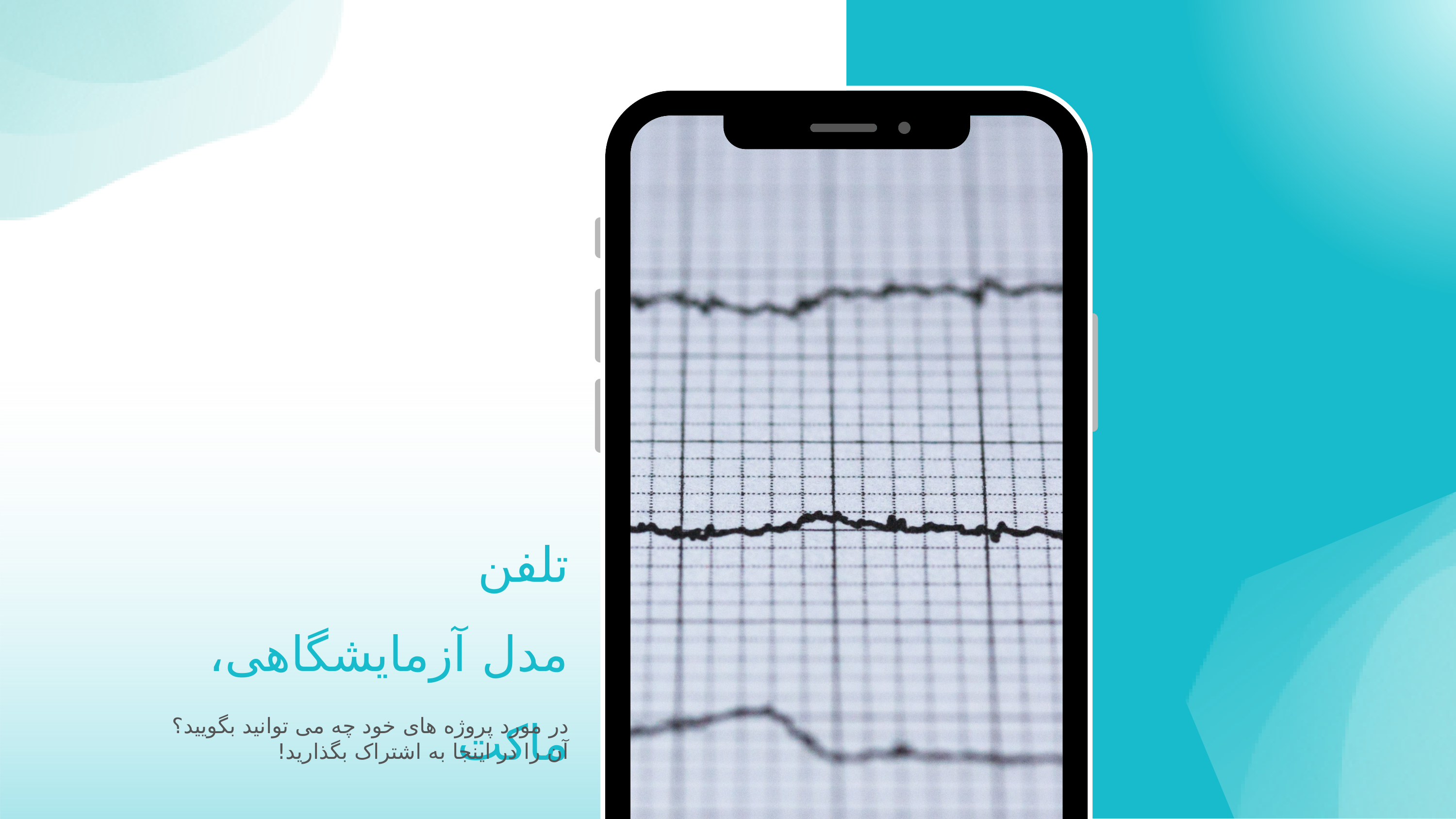

تلفن
مدل آزمایشگاهی، ماکت
در مورد پروژه های خود چه می توانید بگویید؟
آن را در اینجا به اشتراک بگذارید!